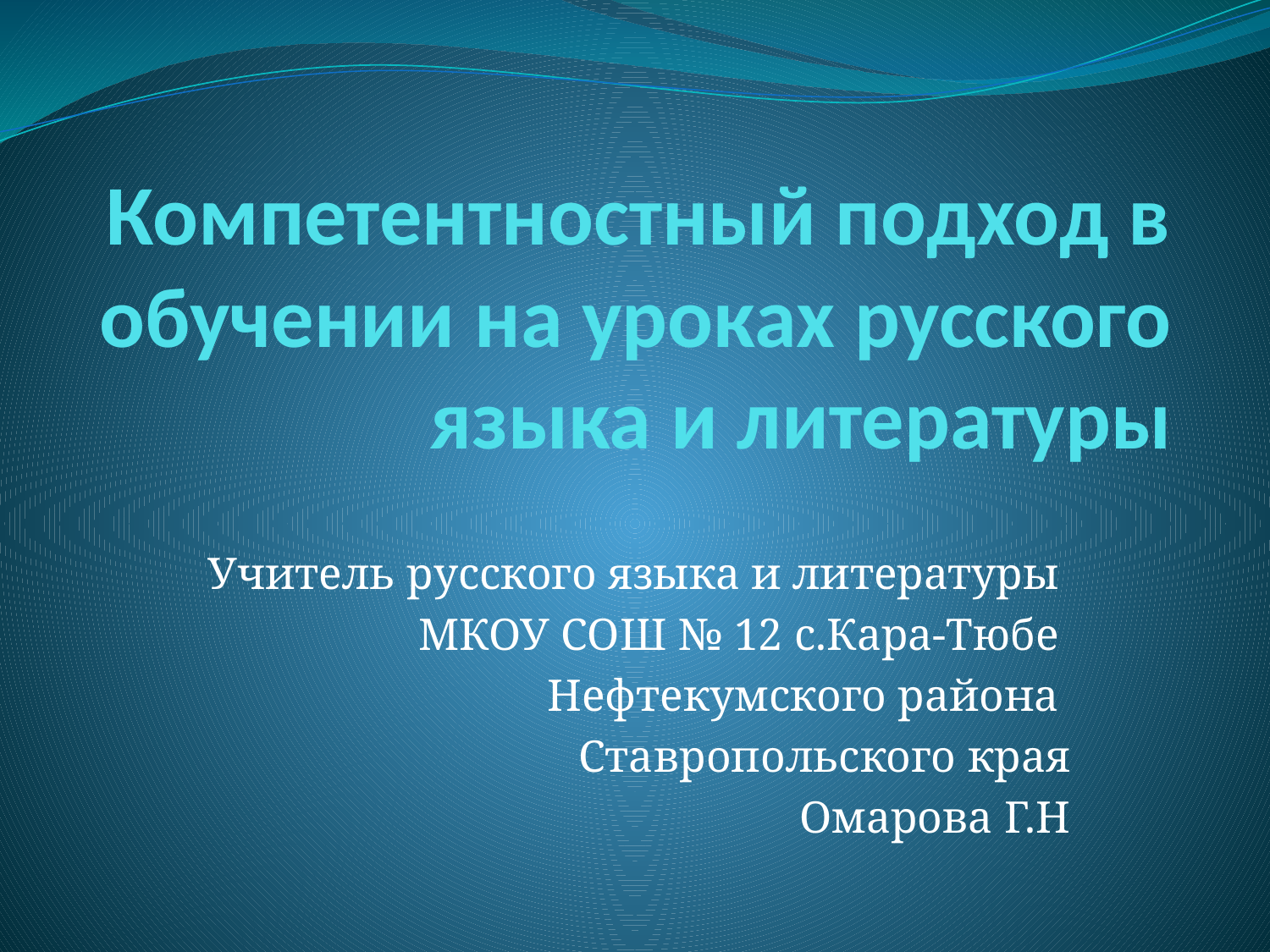

# Компетентностный подход в обучении на уроках русского языка и литературы
Учитель русского языка и литературы
МКОУ СОШ № 12 с.Кара-Тюбе
Нефтекумского района
Ставропольского края
Омарова Г.Н